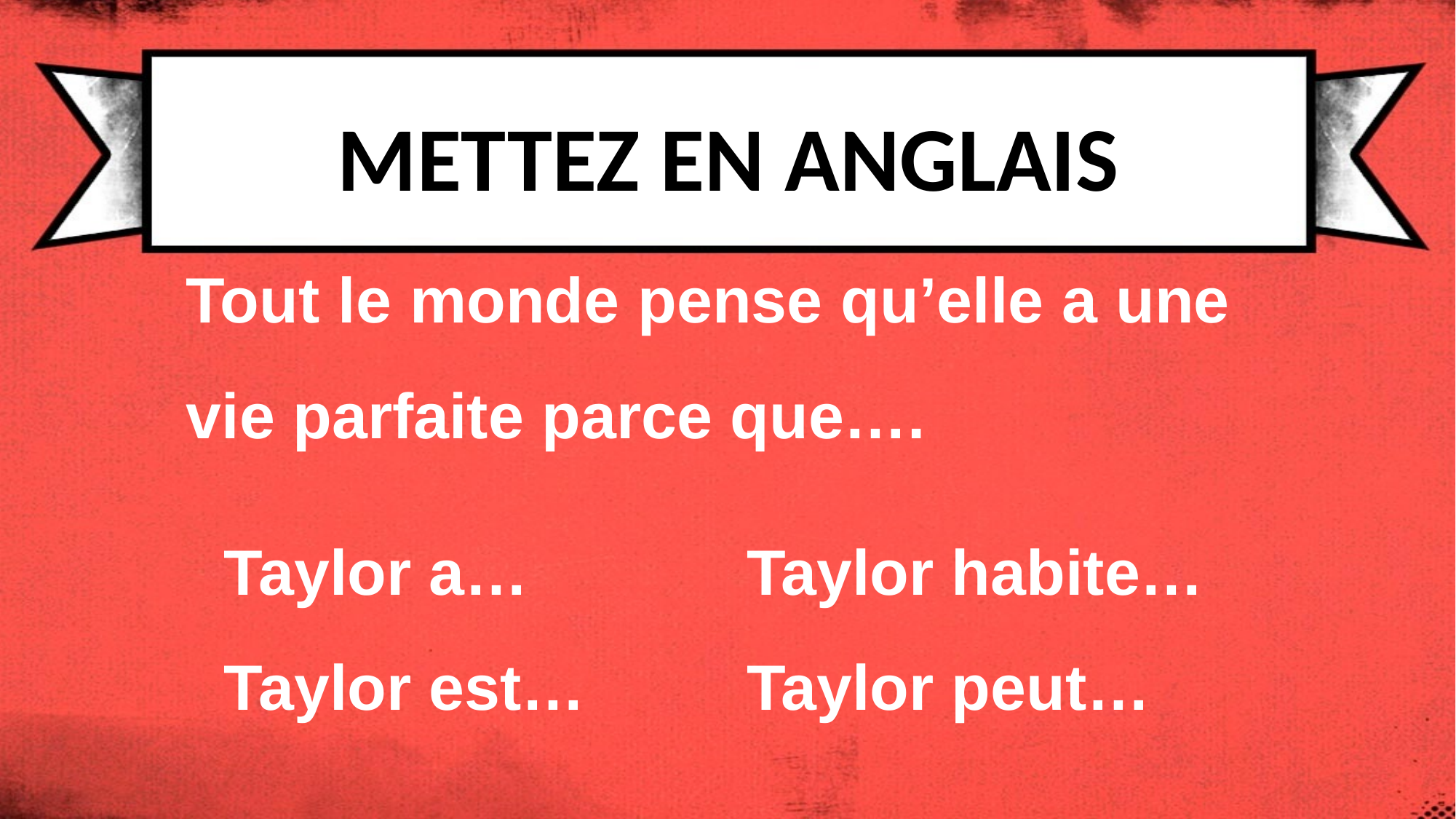

# METTEZ EN ANGLAIS
Tout le monde pense qu’elle a une vie parfaite parce que….
Taylor a…
Taylor est…
Taylor habite…
Taylor peut…